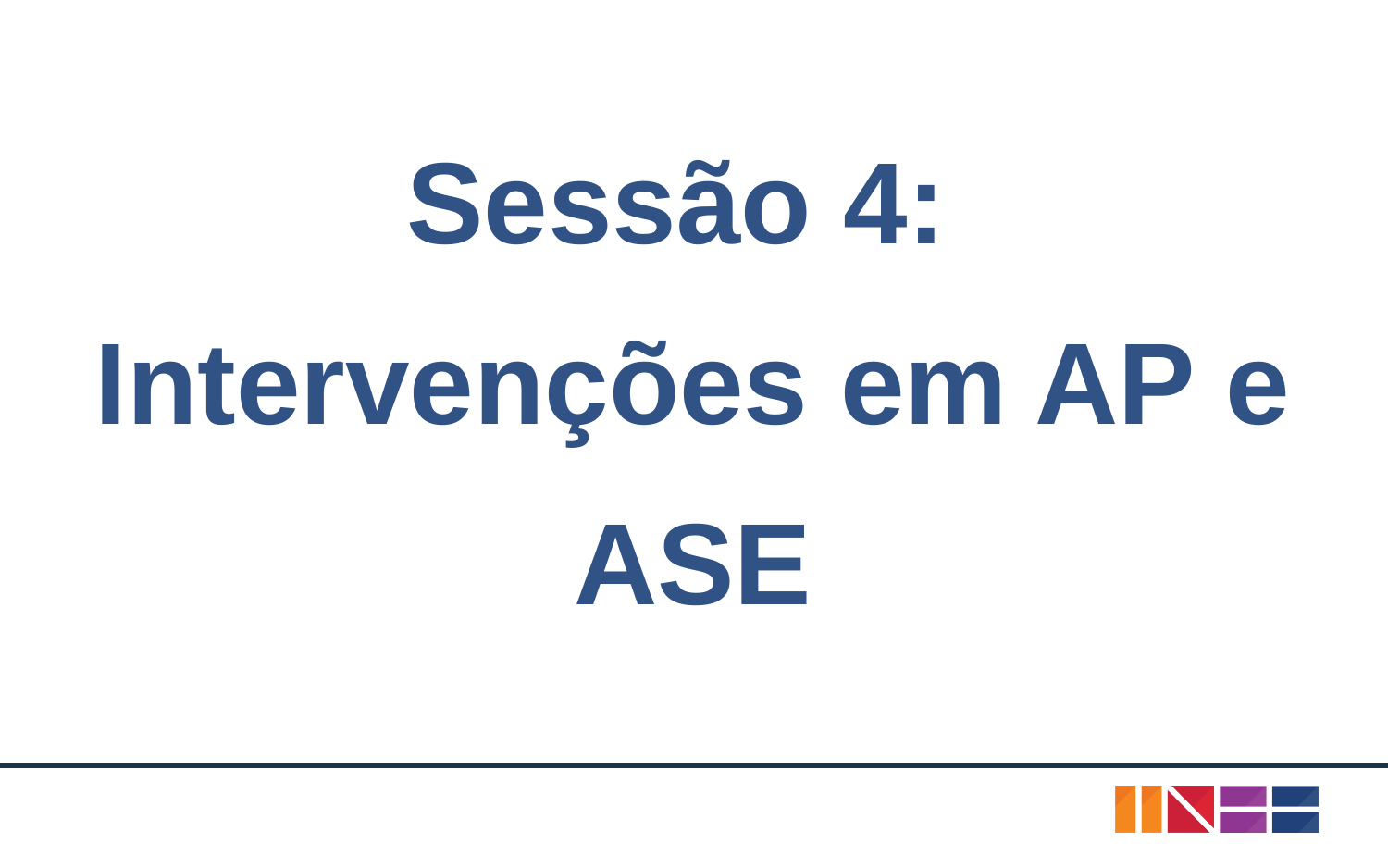

# Sessão 4:
Intervenções em AP e ASE